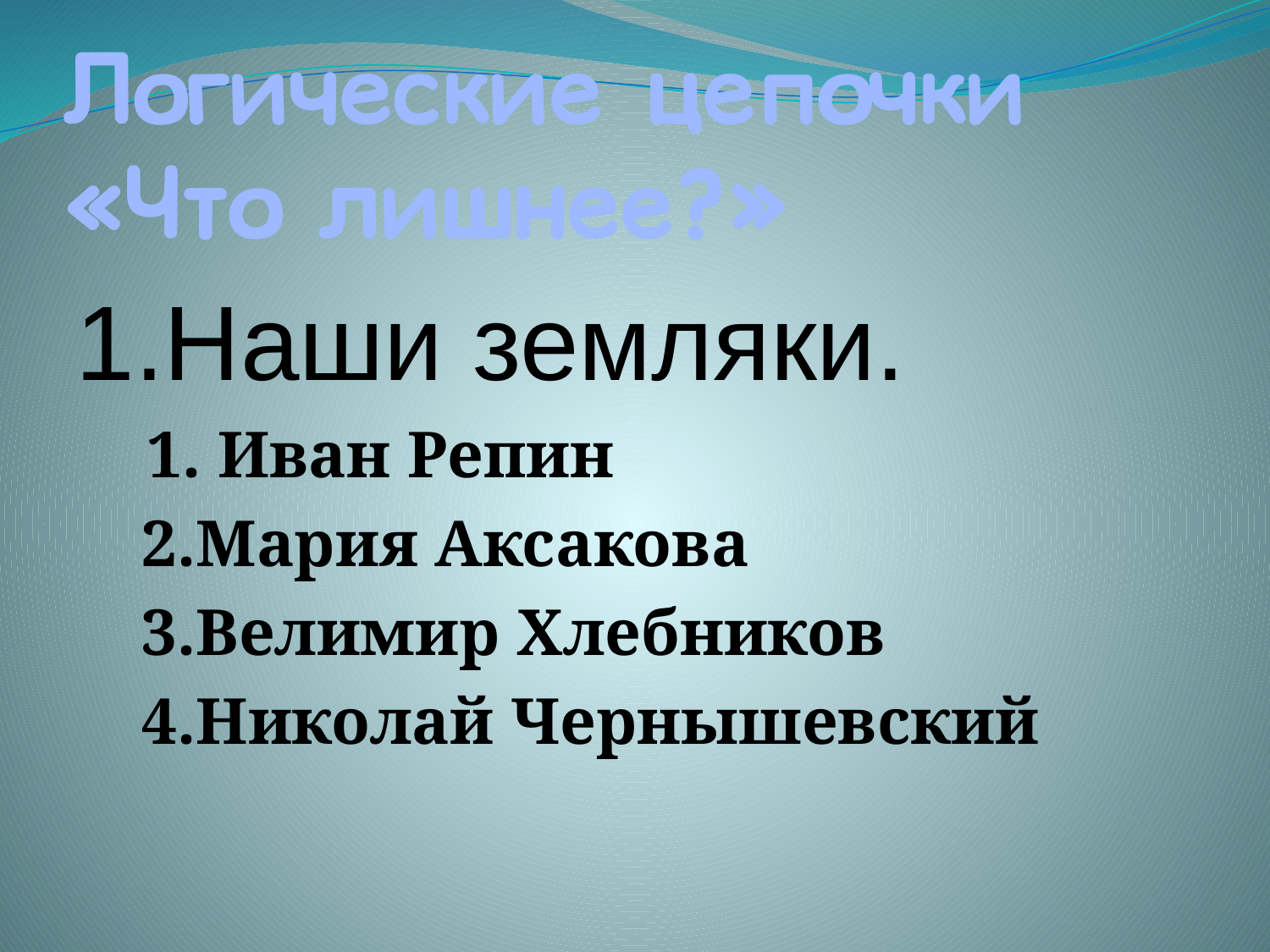

# Логические цепочки «Что лишнее?»
1.Наши земляки.
      1. Иван Репин
    2.Мария Аксакова
    3.Велимир Хлебников
    4.Николай Чернышевский